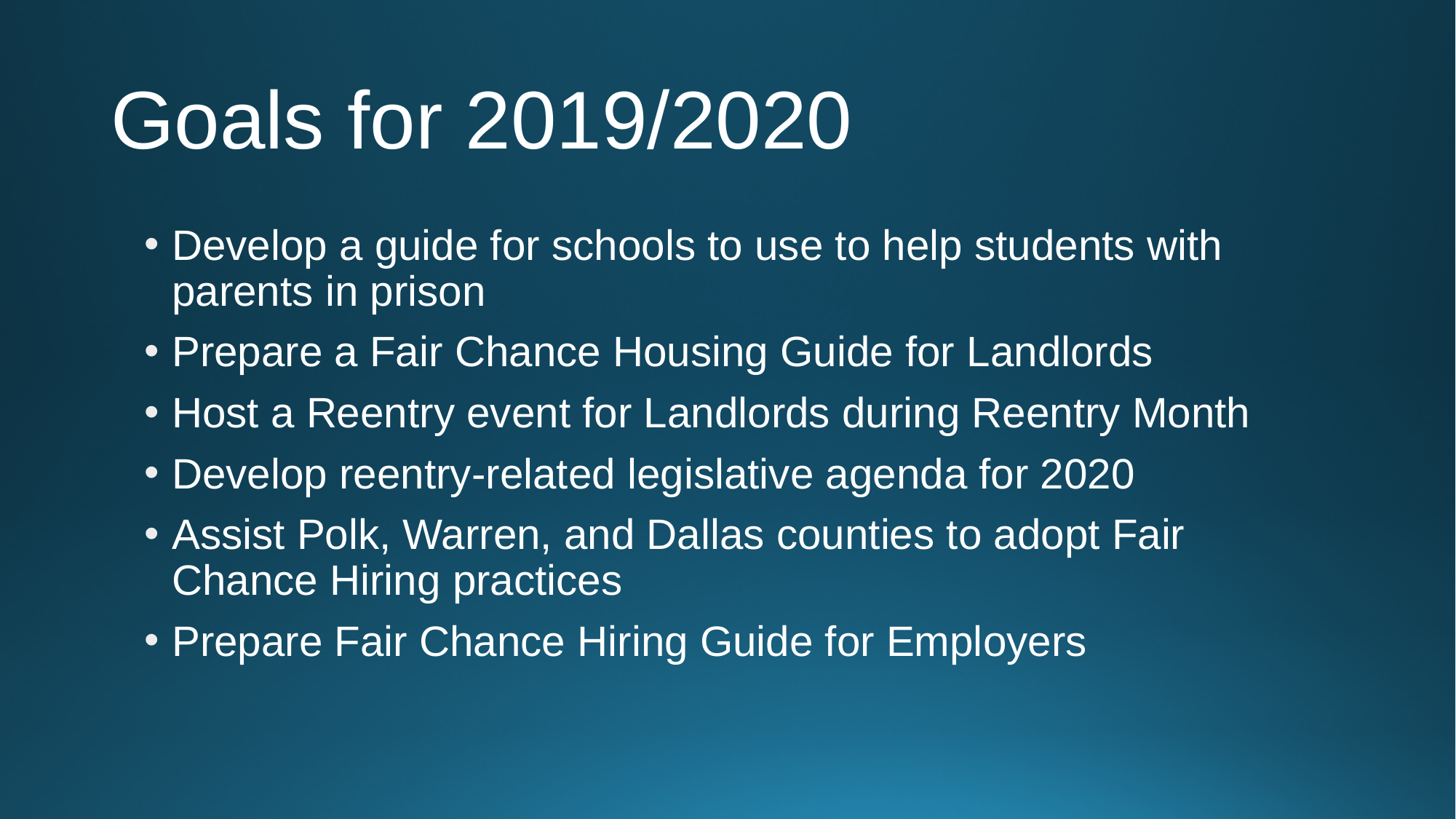

# Goals for 2019/2020
Develop a guide for schools to use to help students with parents in prison
Prepare a Fair Chance Housing Guide for Landlords
Host a Reentry event for Landlords during Reentry Month
Develop reentry-related legislative agenda for 2020
Assist Polk, Warren, and Dallas counties to adopt Fair Chance Hiring practices
Prepare Fair Chance Hiring Guide for Employers